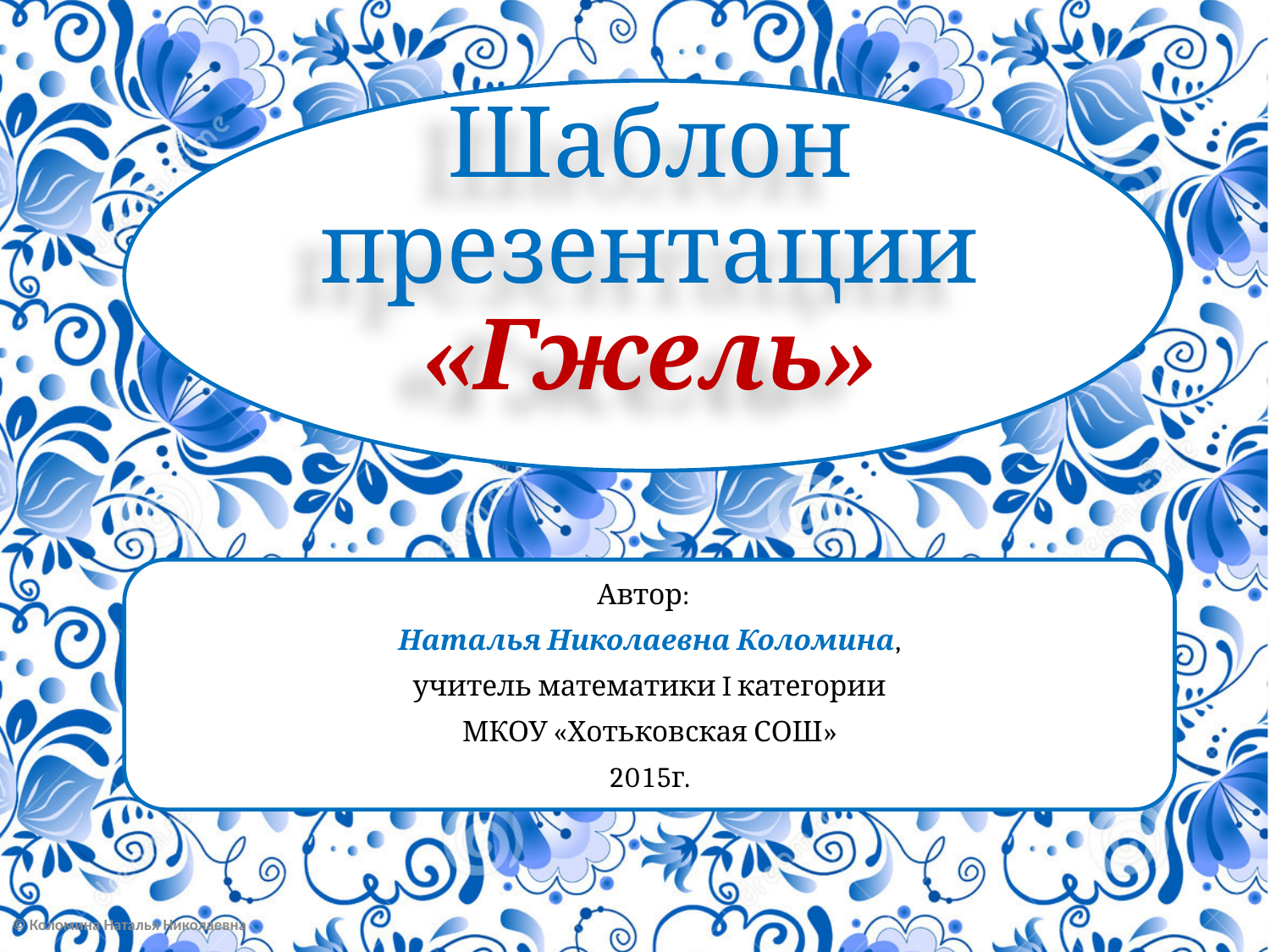

# Шаблон презентации «Гжель»
Автор:
Наталья Николаевна Коломина,
учитель математики I категории
МКОУ «Хотьковская СОШ»
2015г.